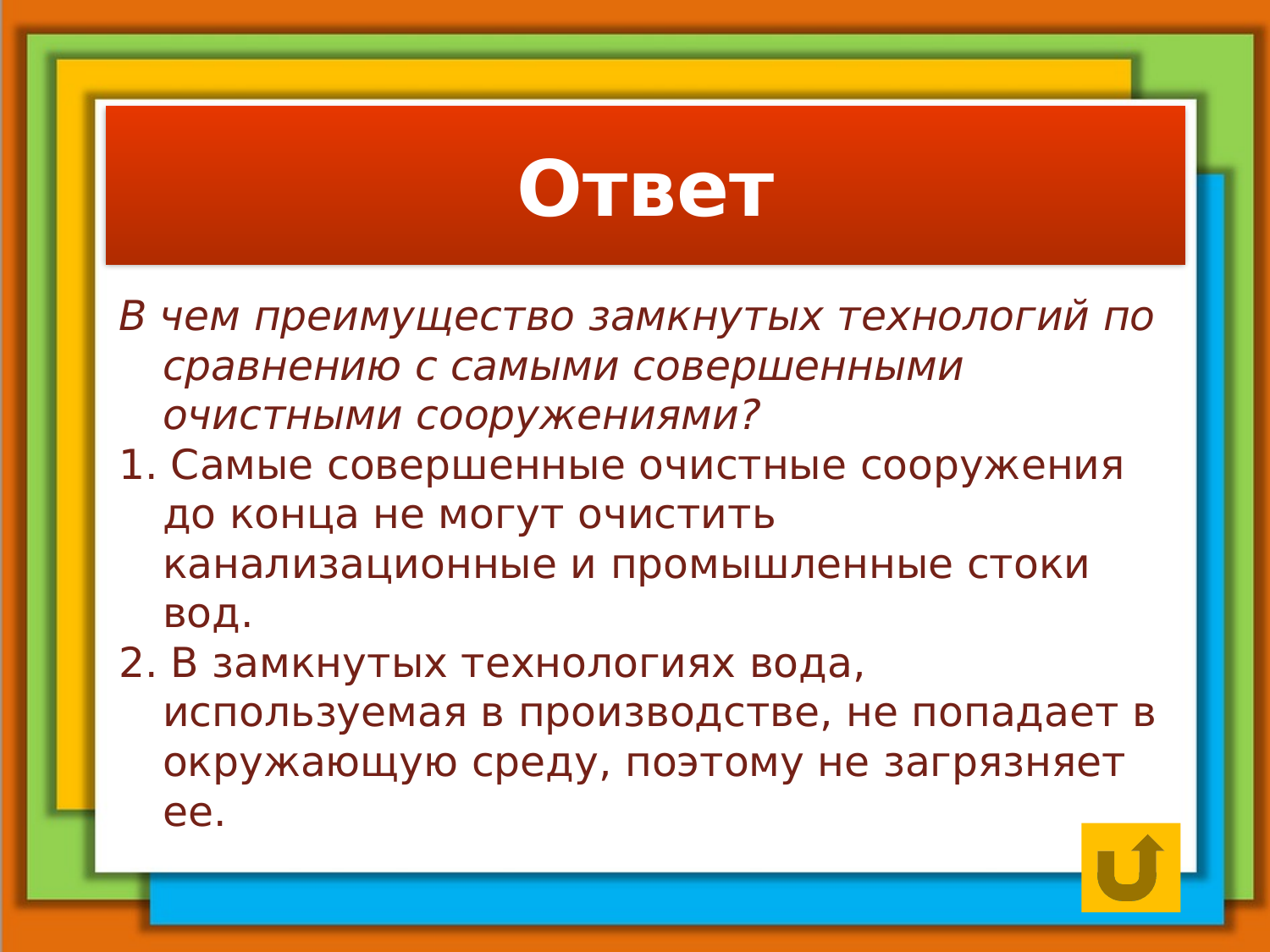

# Ответ
В чем преимущество замкнутых технологий по сравнению с самыми совершенными очистными сооружениями?
1. Самые совершенные очистные сооружения до конца не могут очистить канализационные и промышленные стоки вод.
2. В замкнутых технологиях вода, используемая в производстве, не попадает в окружающую среду, поэтому не загрязняет ее.